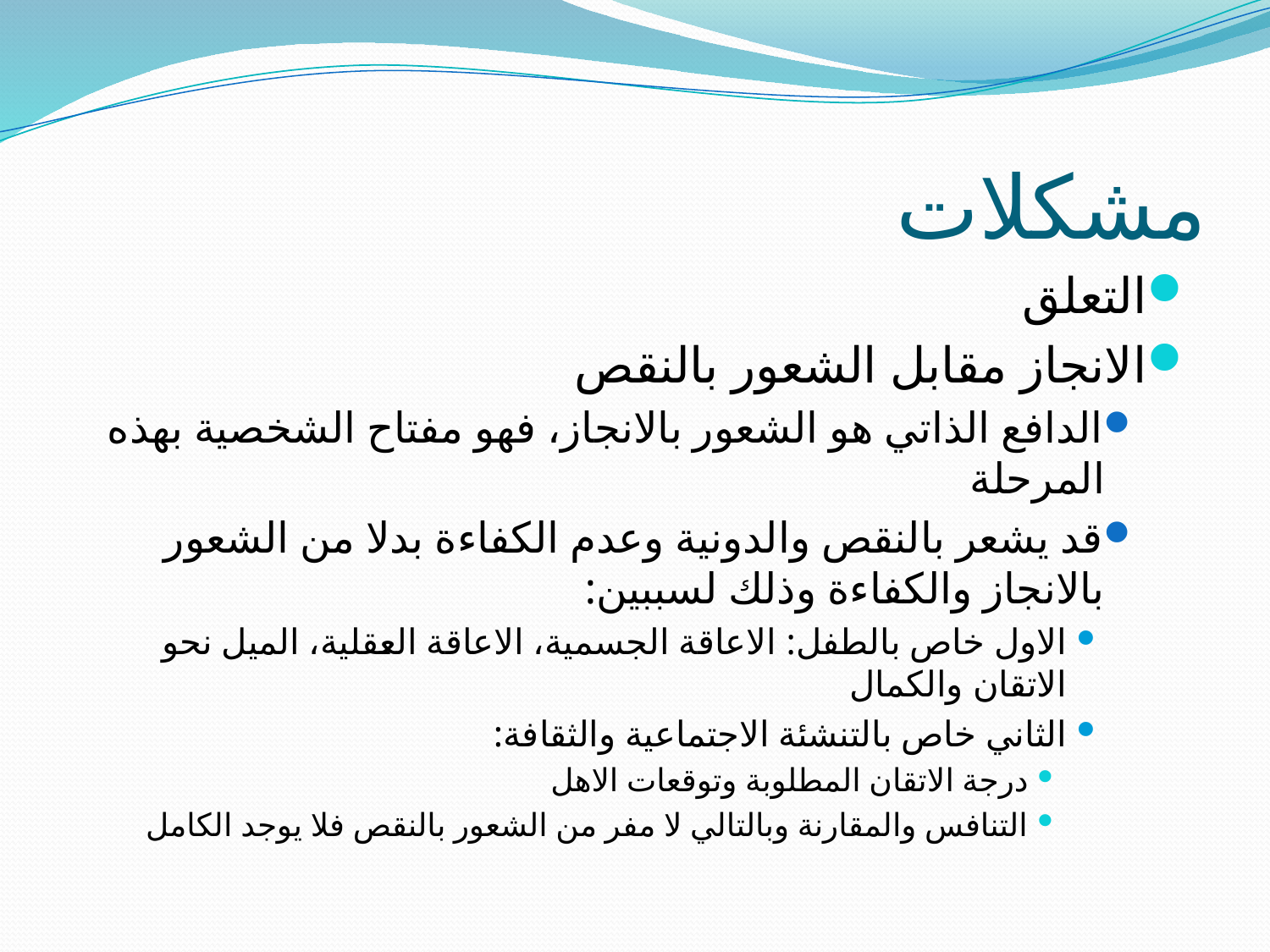

# مشكلات
التعلق
الانجاز مقابل الشعور بالنقص
الدافع الذاتي هو الشعور بالانجاز، فهو مفتاح الشخصية بهذه المرحلة
قد يشعر بالنقص والدونية وعدم الكفاءة بدلا من الشعور بالانجاز والكفاءة وذلك لسببين:
الاول خاص بالطفل: الاعاقة الجسمية، الاعاقة العقلية، الميل نحو الاتقان والكمال
الثاني خاص بالتنشئة الاجتماعية والثقافة:
درجة الاتقان المطلوبة وتوقعات الاهل
التنافس والمقارنة وبالتالي لا مفر من الشعور بالنقص فلا يوجد الكامل